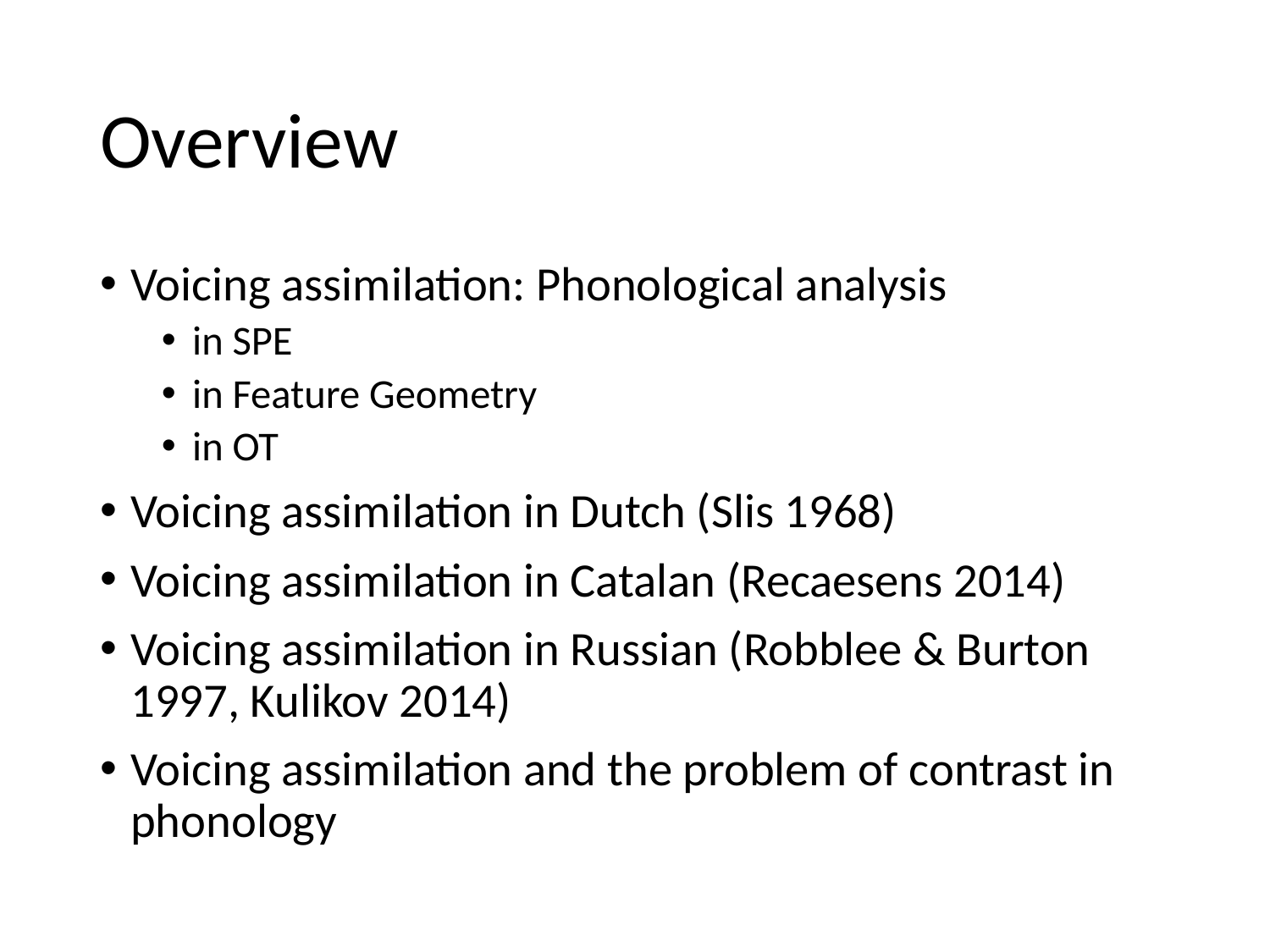

# Overview
Voicing assimilation: Phonological analysis
in SPE
in Feature Geometry
in OT
Voicing assimilation in Dutch (Slis 1968)
Voicing assimilation in Catalan (Recaesens 2014)
Voicing assimilation in Russian (Robblee & Burton 1997, Kulikov 2014)
Voicing assimilation and the problem of contrast in phonology